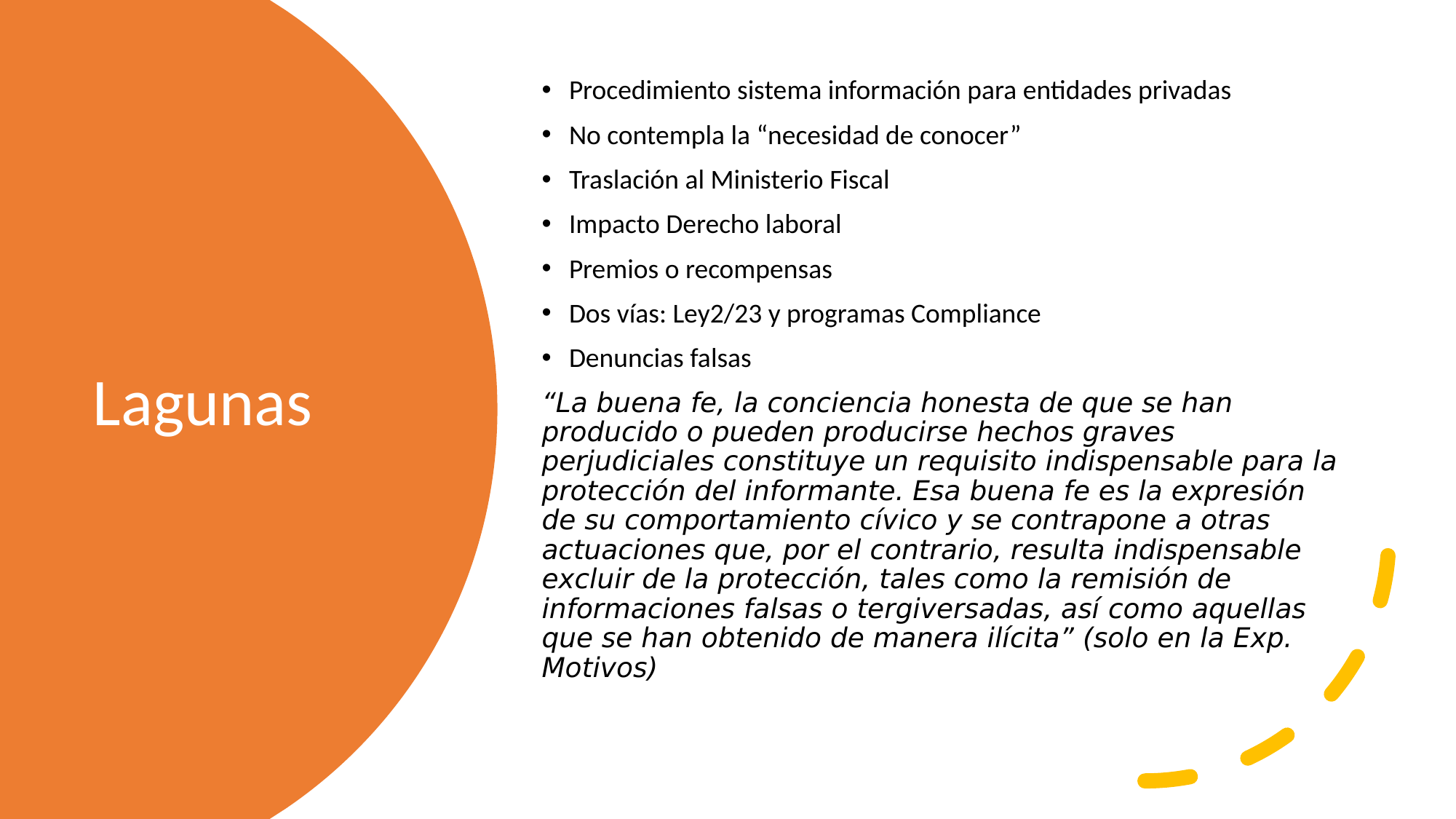

Procedimiento sistema información para entidades privadas
No contempla la “necesidad de conocer”
Traslación al Ministerio Fiscal
Impacto Derecho laboral
Premios o recompensas
Dos vías: Ley2/23 y programas Compliance
Denuncias falsas
“La buena fe, la conciencia honesta de que se han producido o pueden producirse hechos graves perjudiciales constituye un requisito indispensable para la protección del informante. Esa buena fe es la expresión de su comportamiento cívico y se contrapone a otras actuaciones que, por el contrario, resulta indispensable excluir de la protección, tales como la remisión de informaciones falsas o tergiversadas, así como aquellas que se han obtenido de manera ilícita” (solo en la Exp. Motivos)

# Lagunas